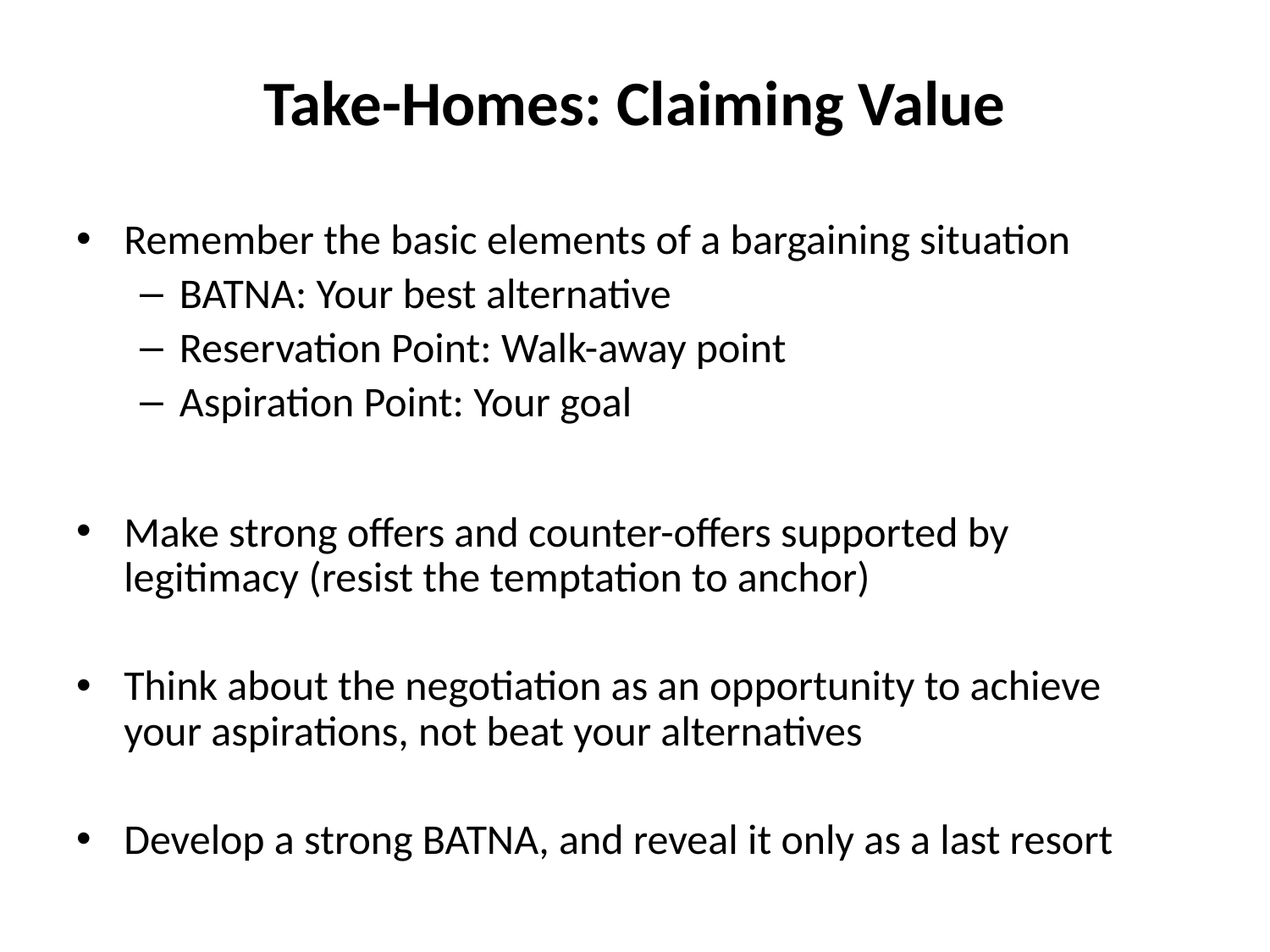

# Take-Homes: Claiming Value
Remember the basic elements of a bargaining situation
BATNA: Your best alternative
Reservation Point: Walk-away point
Aspiration Point: Your goal

Make strong offers and counter-offers supported by legitimacy (resist the temptation to anchor)

Think about the negotiation as an opportunity to achieve your aspirations, not beat your alternatives

Develop a strong BATNA, and reveal it only as a last resort